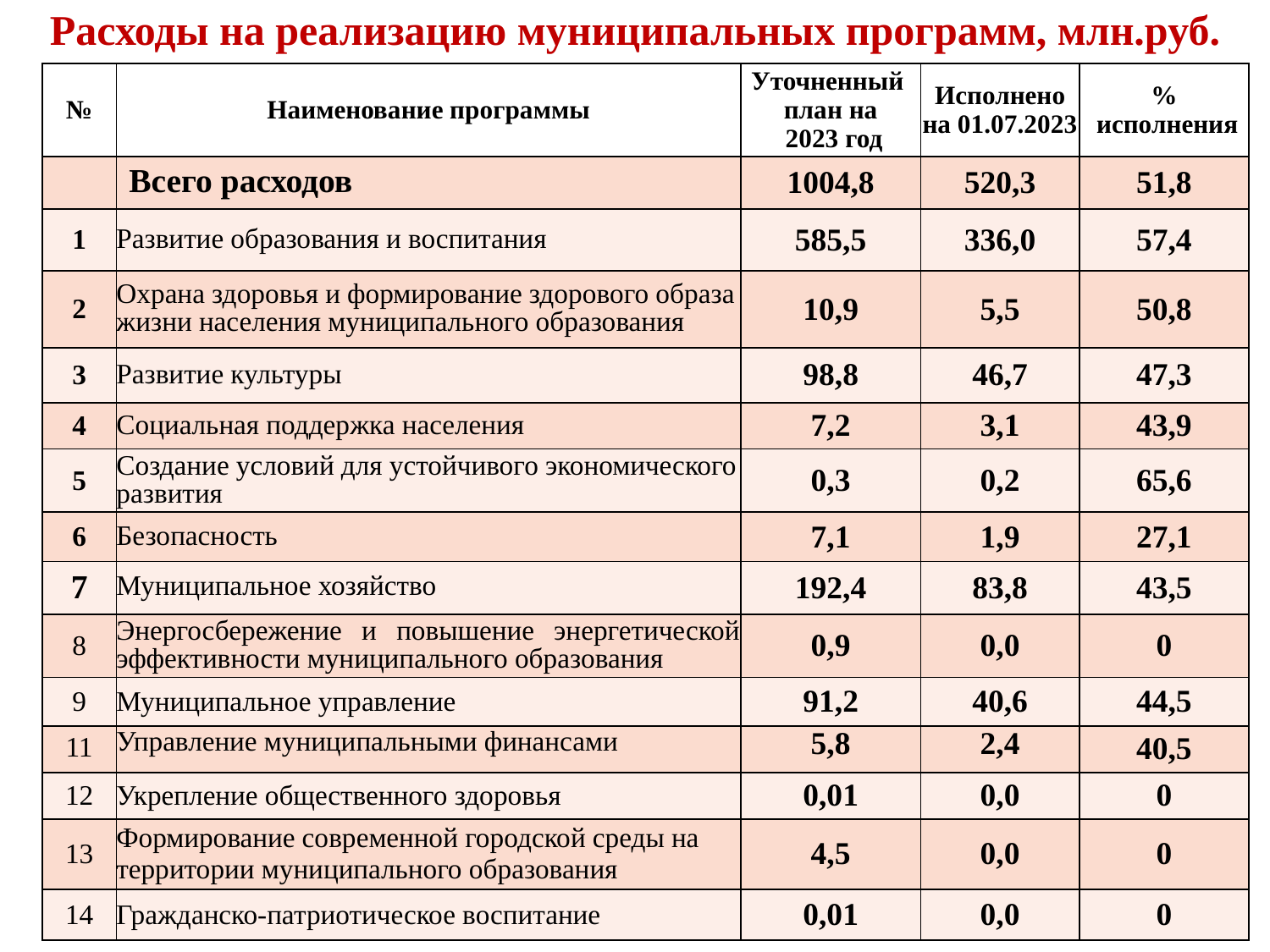

# Расходы на реализацию муниципальных программ, млн.руб.
| № | Наименование программы | Уточненный план на 2023 год | Исполнено на 01.07.2023 | % исполнения |
| --- | --- | --- | --- | --- |
|  | Всего расходов | 1004,8 | 520,3 | 51,8 |
| 1 | Развитие образования и воспитания | 585,5 | 336,0 | 57,4 |
| 2 | Охрана здоровья и формирование здорового образа жизни населения муниципального образования | 10,9 | 5,5 | 50,8 |
| 3 | Развитие культуры | 98,8 | 46,7 | 47,3 |
| 4 | Социальная поддержка населения | 7,2 | 3,1 | 43,9 |
| 5 | Создание условий для устойчивого экономического развития | 0,3 | 0,2 | 65,6 |
| 6 | Безопасность | 7,1 | 1,9 | 27,1 |
| 7 | Муниципальное хозяйство | 192,4 | 83,8 | 43,5 |
| 8 | Энергосбережение и повышение энергетической эффективности муниципального образования | 0,9 | 0,0 | 0 |
| 9 | Муниципальное управление | 91,2 | 40,6 | 44,5 |
| 11 | Управление муниципальными финансами | 5,8 | 2,4 | 40,5 |
| 12 | Укрепление общественного здоровья | 0,01 | 0,0 | 0 |
| 13 | Формирование современной городской среды на территории муниципального образования | 4,5 | 0,0 | 0 |
| 14 | Гражданско-патриотическое воспитание | 0,01 | 0,0 | 0 |